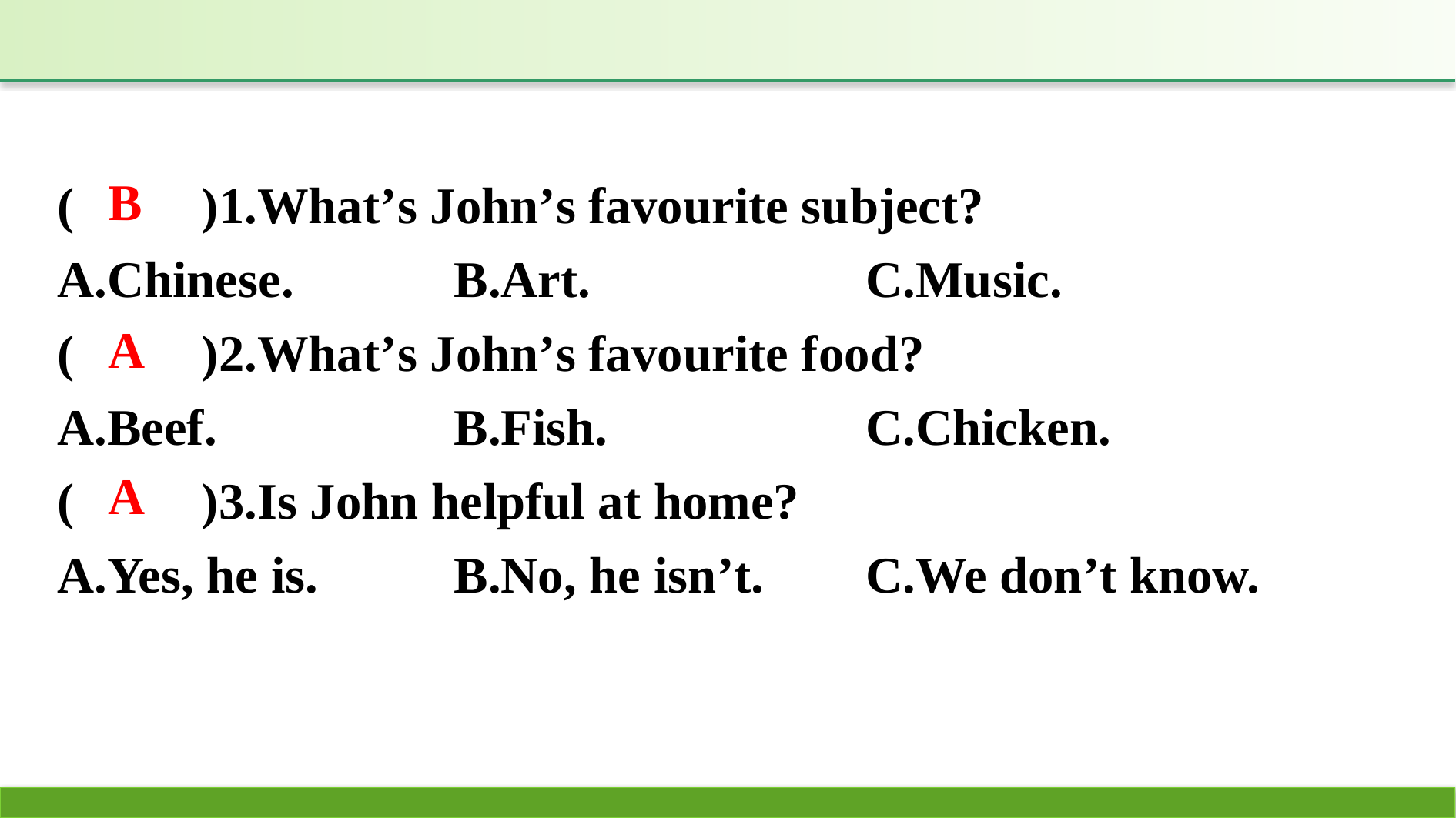

(　　)1.What’s John’s favourite subject?
A.Chinese. 		B.Art. 			C.Music.
(　　)2.What’s John’s favourite food?
A.Beef. 		B.Fish. 			C.Chicken.
(　　)3.Is John helpful at home?
A.Yes, he is. 	B.No, he isn’t. 	C.We don’t know.
B
A
A